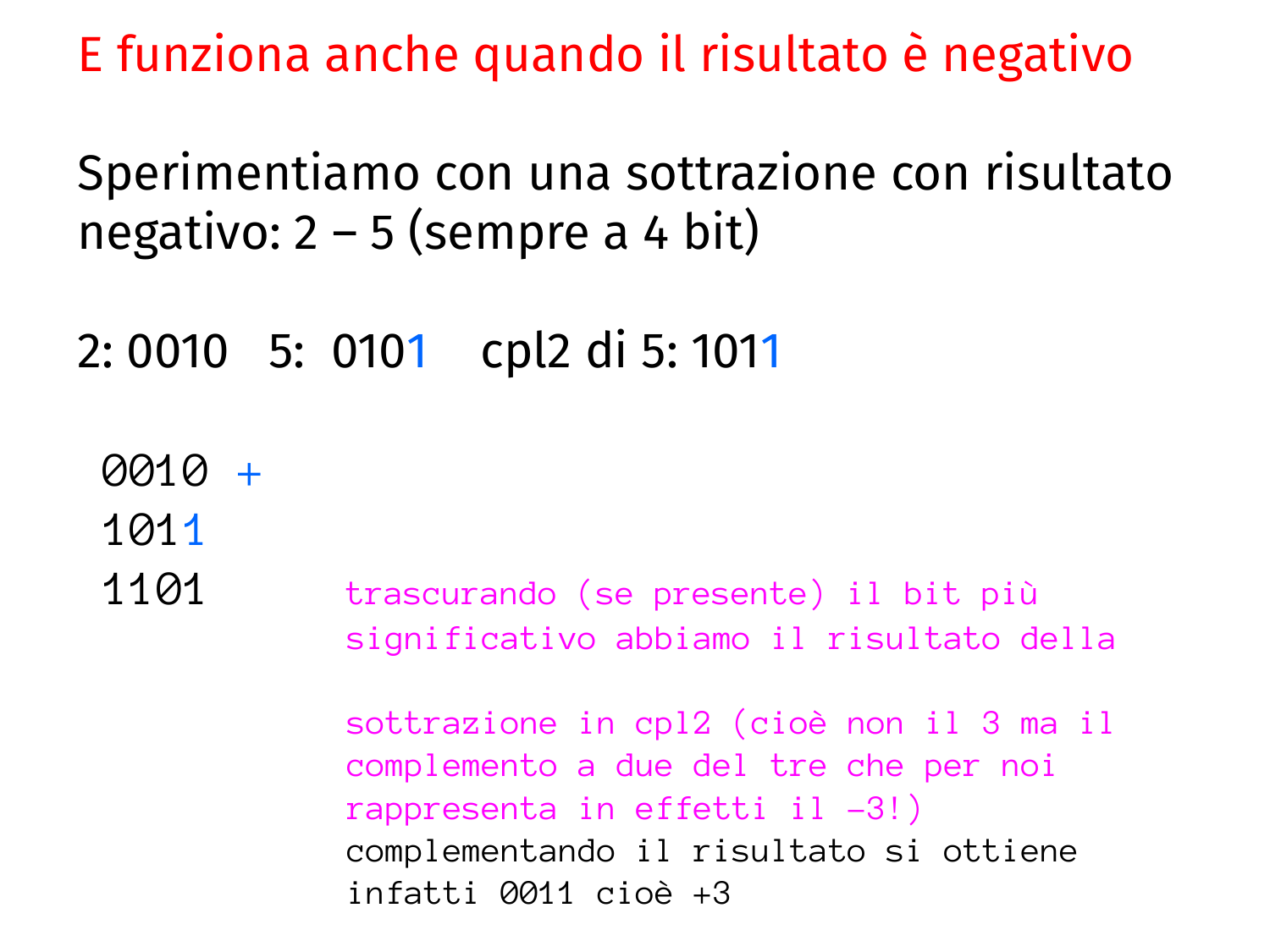

E funziona anche quando il risultato è negativo

Sperimentiamo con una sottrazione con risultato negativo: 2 – 5 (sempre a 4 bit)

2: 0010   5:  0101    cpl2 di 5: 1011

  0010 +
 1011
 1101     trascurando (se presente) il bit più
              significativo abbiamo il risultato della
              sottrazione in cpl2 (cioè non il 3 ma il
              complemento a due del tre che per noi
              rappresenta in effetti il -3!)
              complementando il risultato si ottiene
              infatti 0011 cioè +3